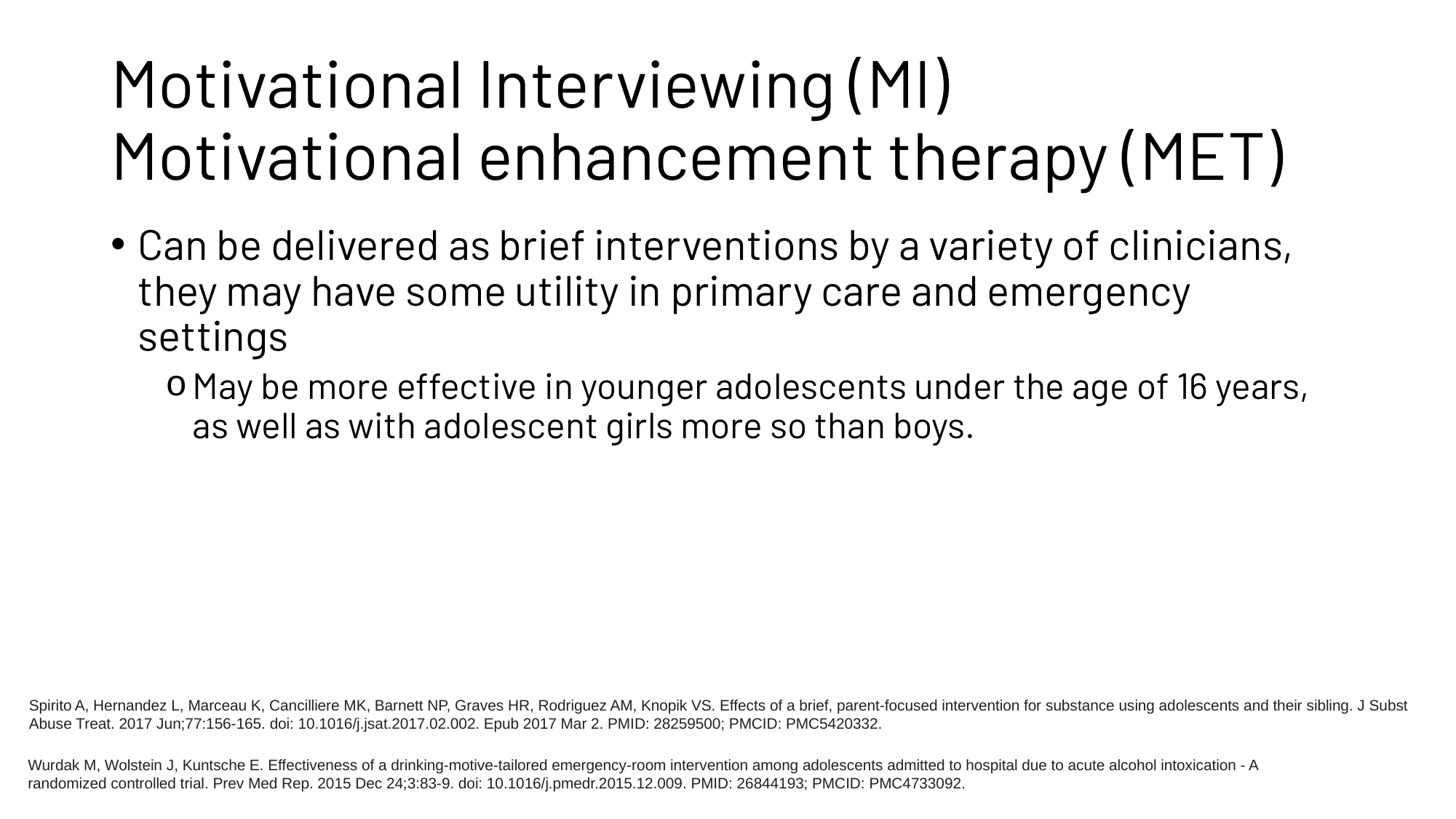

# Motivational Interviewing (MI) Motivational enhancement therapy (MET)
Can be delivered as brief interventions by a variety of clinicians, they may have some utility in primary care and emergency settings
May be more effective in younger adolescents under the age of 16 years, as well as with adolescent girls more so than boys.
Spirito A, Hernandez L, Marceau K, Cancilliere MK, Barnett NP, Graves HR, Rodriguez AM, Knopik VS. Effects of a brief, parent-focused intervention for substance using adolescents and their sibling. J Subst Abuse Treat. 2017 Jun;77:156-165. doi: 10.1016/j.jsat.2017.02.002. Epub 2017 Mar 2. PMID: 28259500; PMCID: PMC5420332.
Wurdak M, Wolstein J, Kuntsche E. Effectiveness of a drinking-motive-tailored emergency-room intervention among adolescents admitted to hospital due to acute alcohol intoxication - A randomized controlled trial. Prev Med Rep. 2015 Dec 24;3:83-9. doi: 10.1016/j.pmedr.2015.12.009. PMID: 26844193; PMCID: PMC4733092.